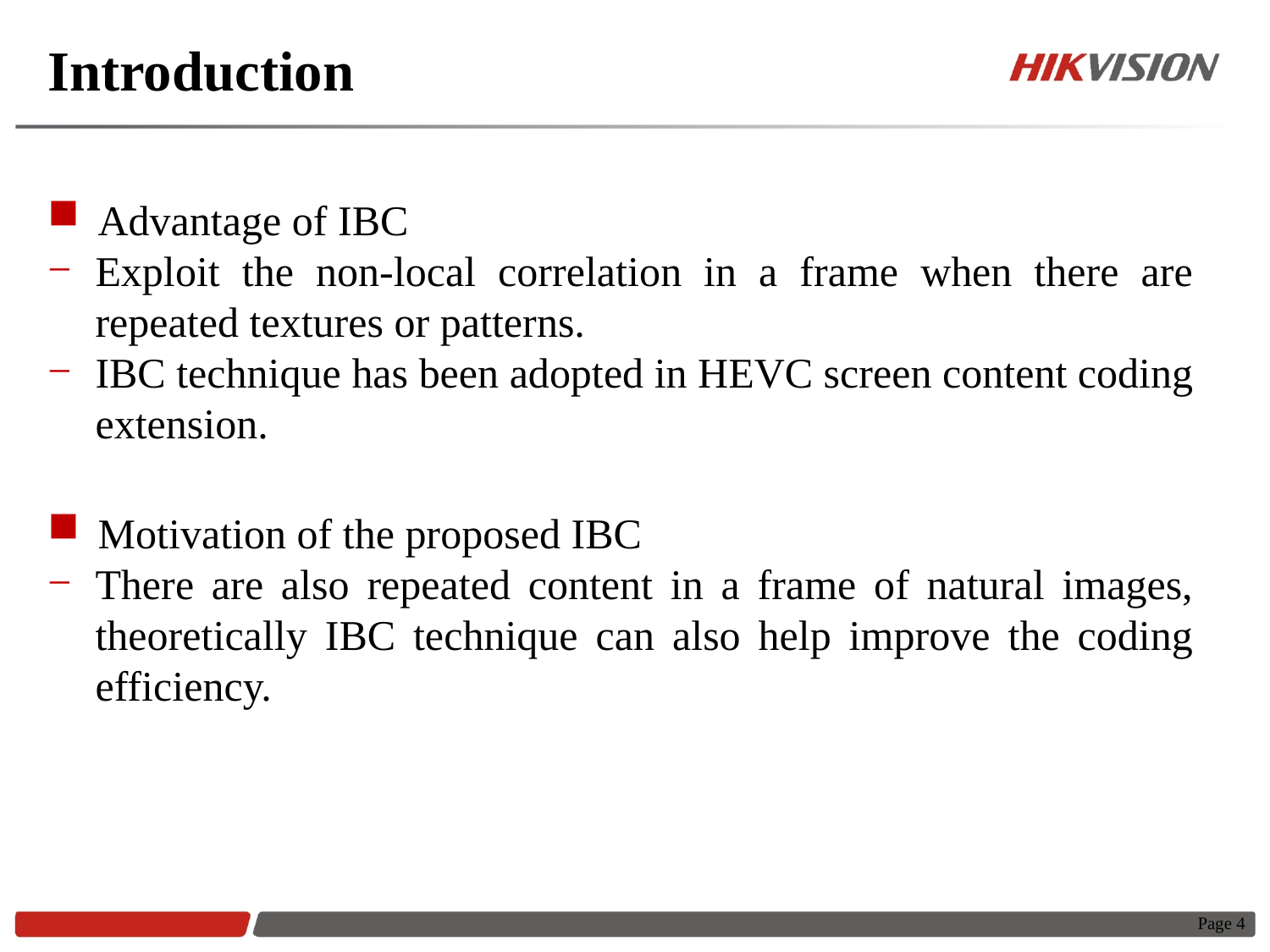

# Introduction
 Advantage of IBC
Exploit the non-local correlation in a frame when there are repeated textures or patterns.
IBC technique has been adopted in HEVC screen content coding extension.
 Motivation of the proposed IBC
There are also repeated content in a frame of natural images, theoretically IBC technique can also help improve the coding efficiency.

Page 4